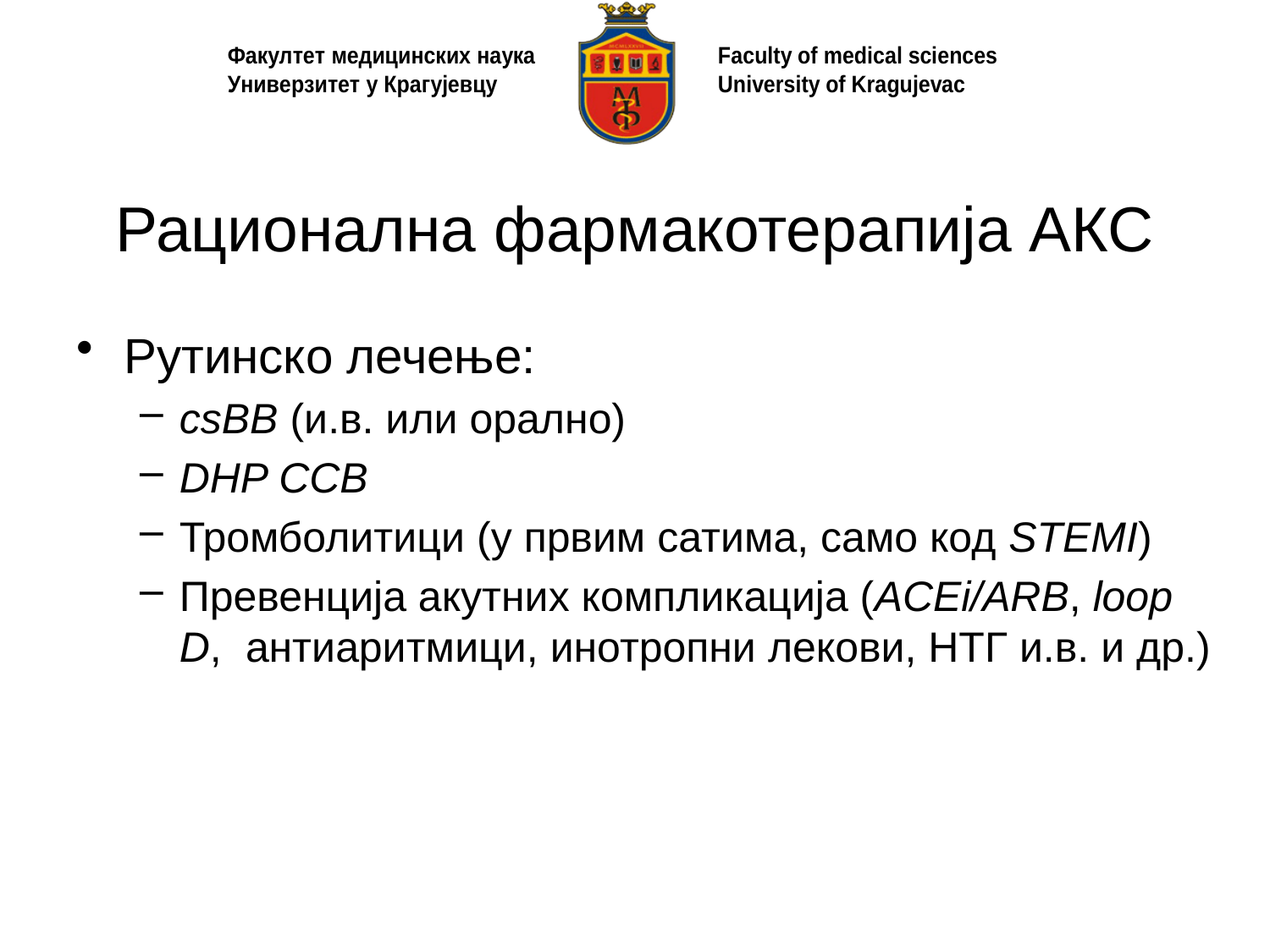

# Рационална фармакотерапија АКС
Рутинско лечење:
csBB (и.в. или орално)
DHP CCB
Тромболитици (у првим сатима, само код STEMI)
Превенција акутних компликација (ACEi/ARB, loop D,  антиаритмици, инотропни лекови, НТГ и.в. и др.)